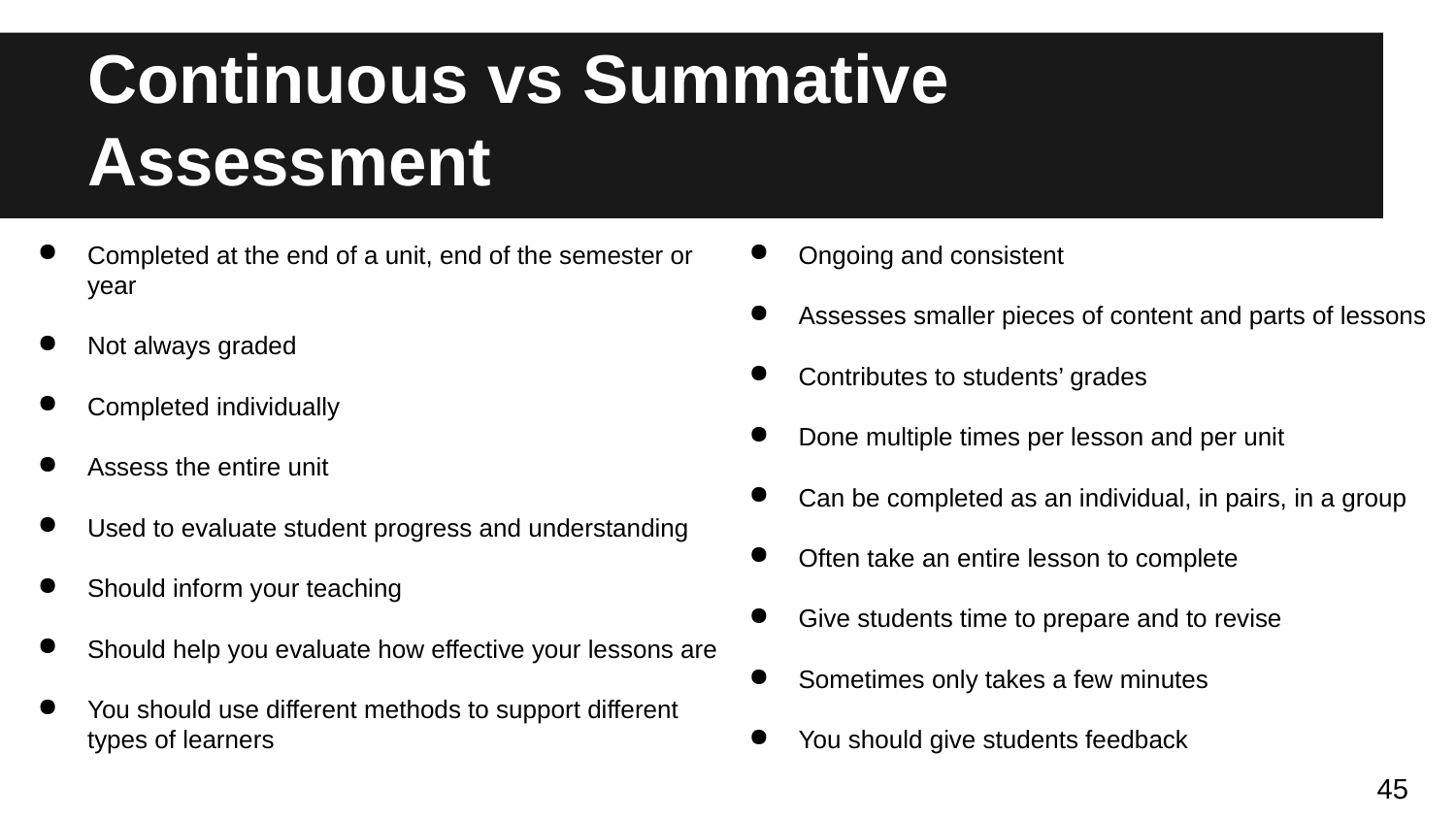

# Continuous vs Summative Assessment
Completed at the end of a unit, end of the semester or year

Not always graded

Completed individually

Assess the entire unit

Used to evaluate student progress and understanding

Should inform your teaching

Should help you evaluate how effective your lessons are
You should use different methods to support different types of learners
Ongoing and consistent

Assesses smaller pieces of content and parts of lessons

Contributes to students’ grades

Done multiple times per lesson and per unit

Can be completed as an individual, in pairs, in a group

Often take an entire lesson to complete

Give students time to prepare and to revise

Sometimes only takes a few minutes

You should give students feedback

45